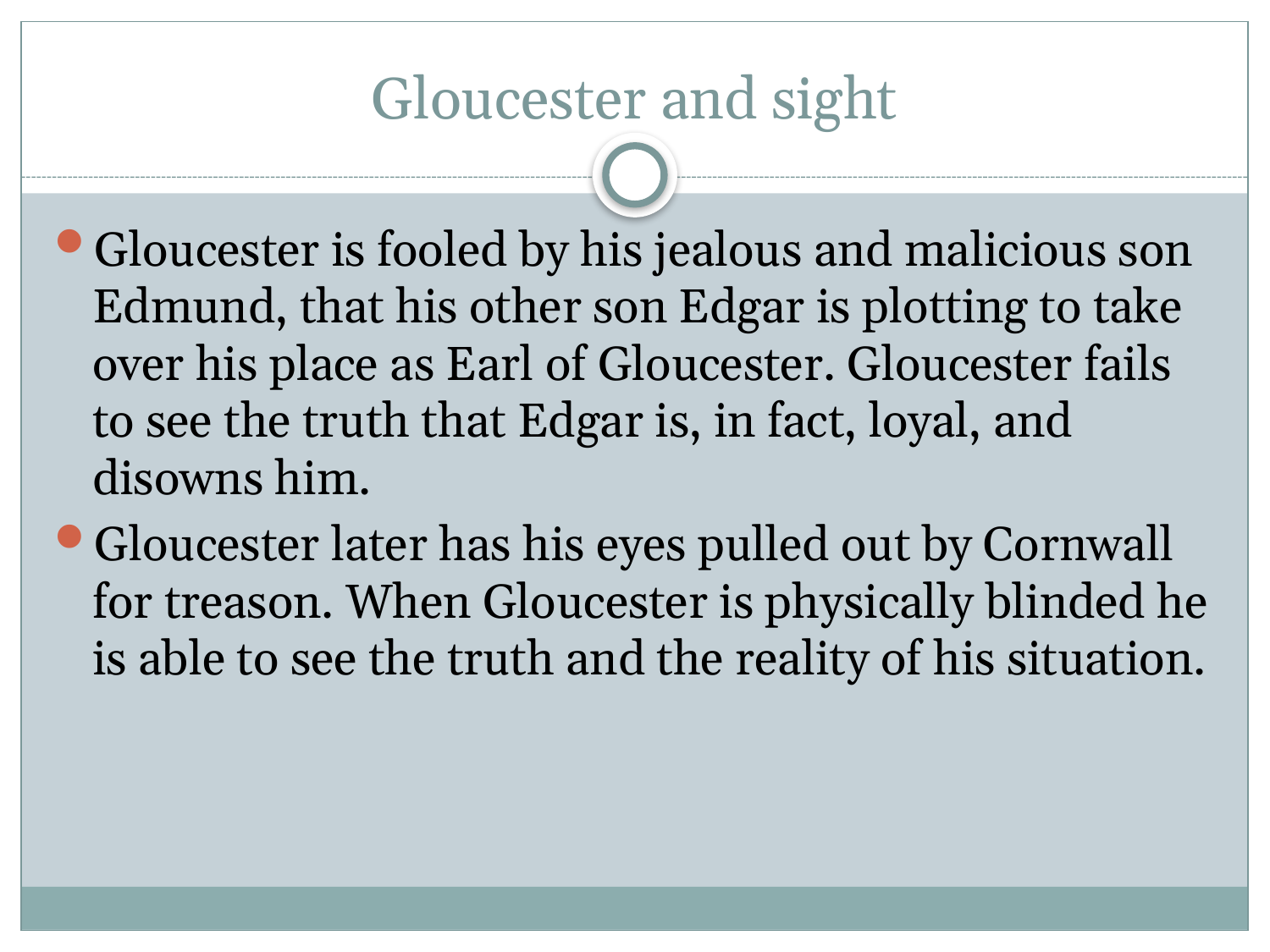

# Gloucester and sight
Gloucester is fooled by his jealous and malicious son Edmund, that his other son Edgar is plotting to take over his place as Earl of Gloucester. Gloucester fails to see the truth that Edgar is, in fact, loyal, and disowns him.
Gloucester later has his eyes pulled out by Cornwall for treason. When Gloucester is physically blinded he is able to see the truth and the reality of his situation.